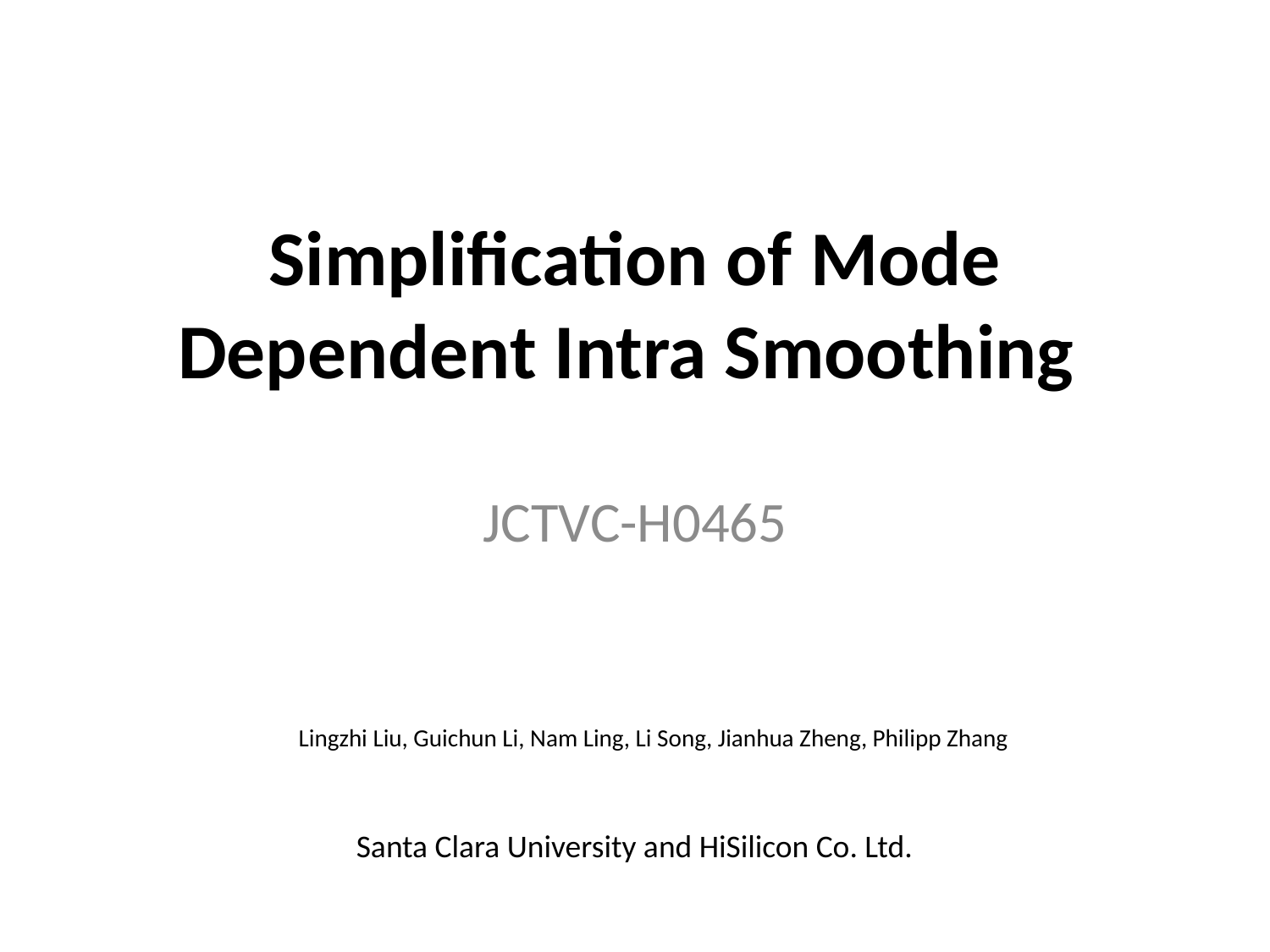

# Simplification of Mode Dependent Intra Smoothing
JCTVC-H0465
Lingzhi Liu, Guichun Li, Nam Ling, Li Song, Jianhua Zheng, Philipp Zhang
Santa Clara University and HiSilicon Co. Ltd.